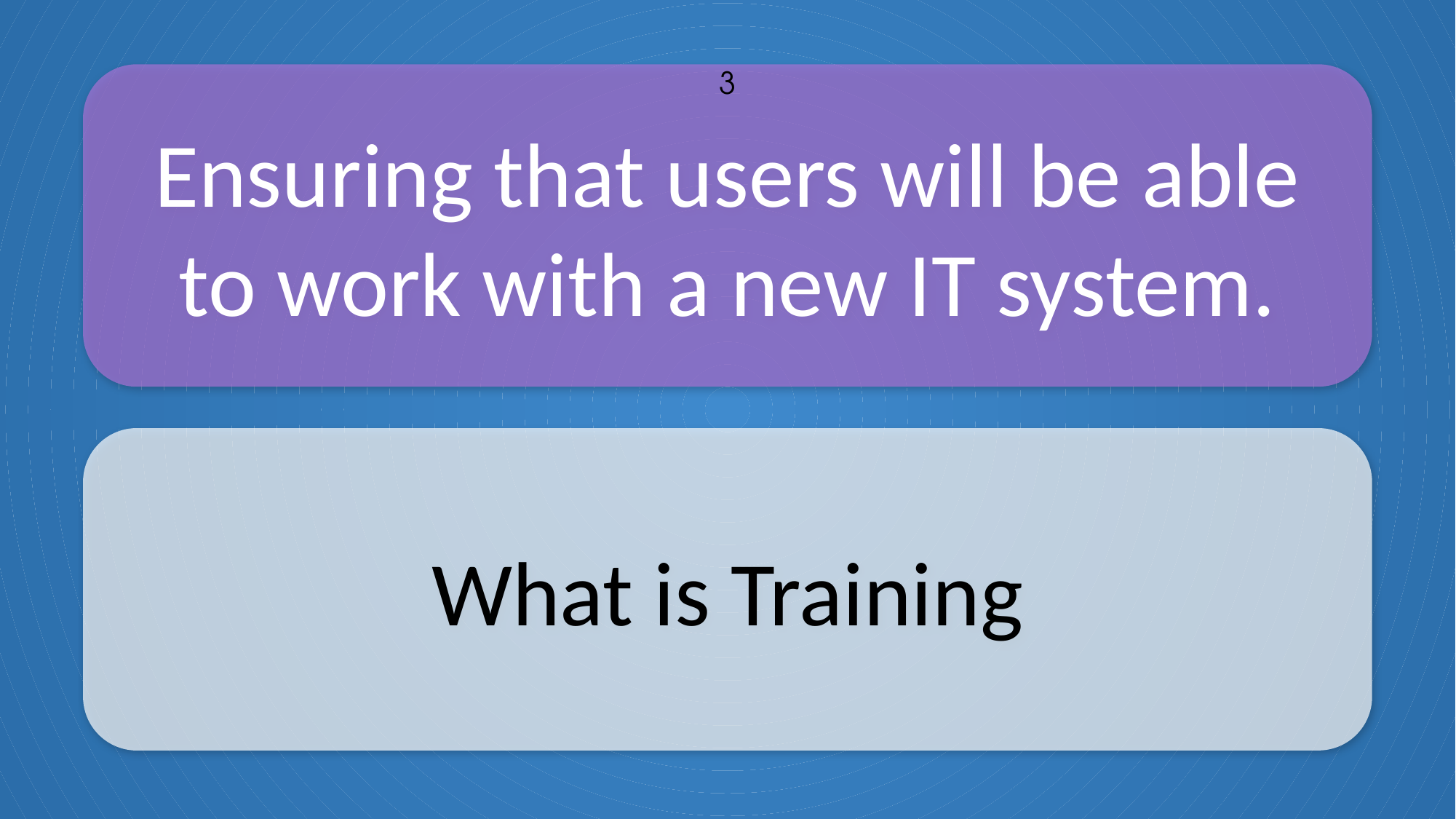

Ensuring that users will be able to work with a new IT system.
3
What is Training